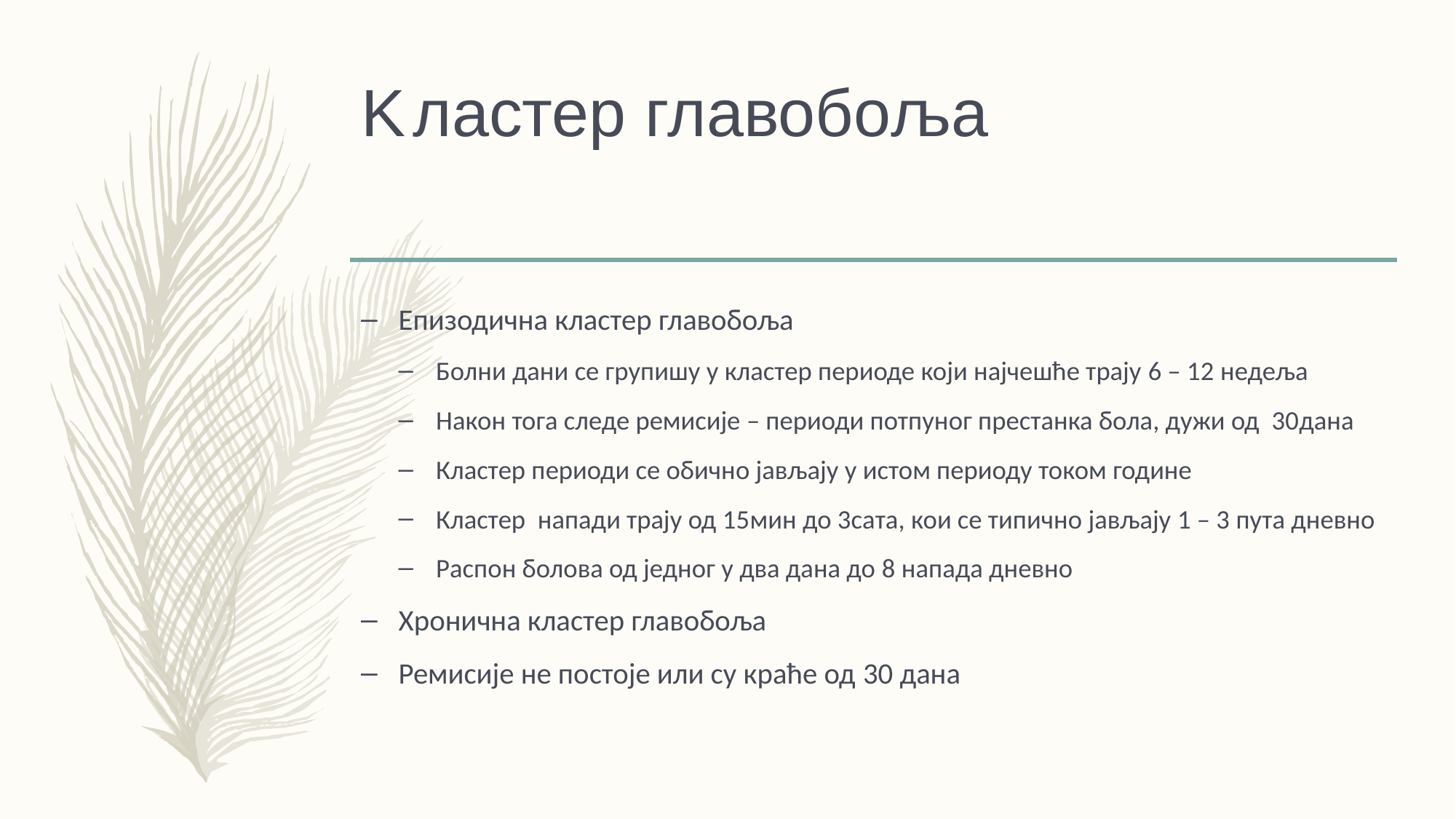

# Kластер главобоља
Eпизодична кластер главобоља
Болни дани се групишу у кластер периоде који најчешће трају 6 – 12 недеља
Након тога следе ремисије – периоди потпуног престанка бола, дужи од  30данa
Кластер периоди се обично јављају у истом периоду током године
Кластер  напади трају од 15мин до 3сата, кои се типично јављају 1 – 3 пута дневно
Распон болова од једног у два дана до 8 напада дневно
Хронична кластер главобоља
Ремисије не постоје или су краће од 30 дана